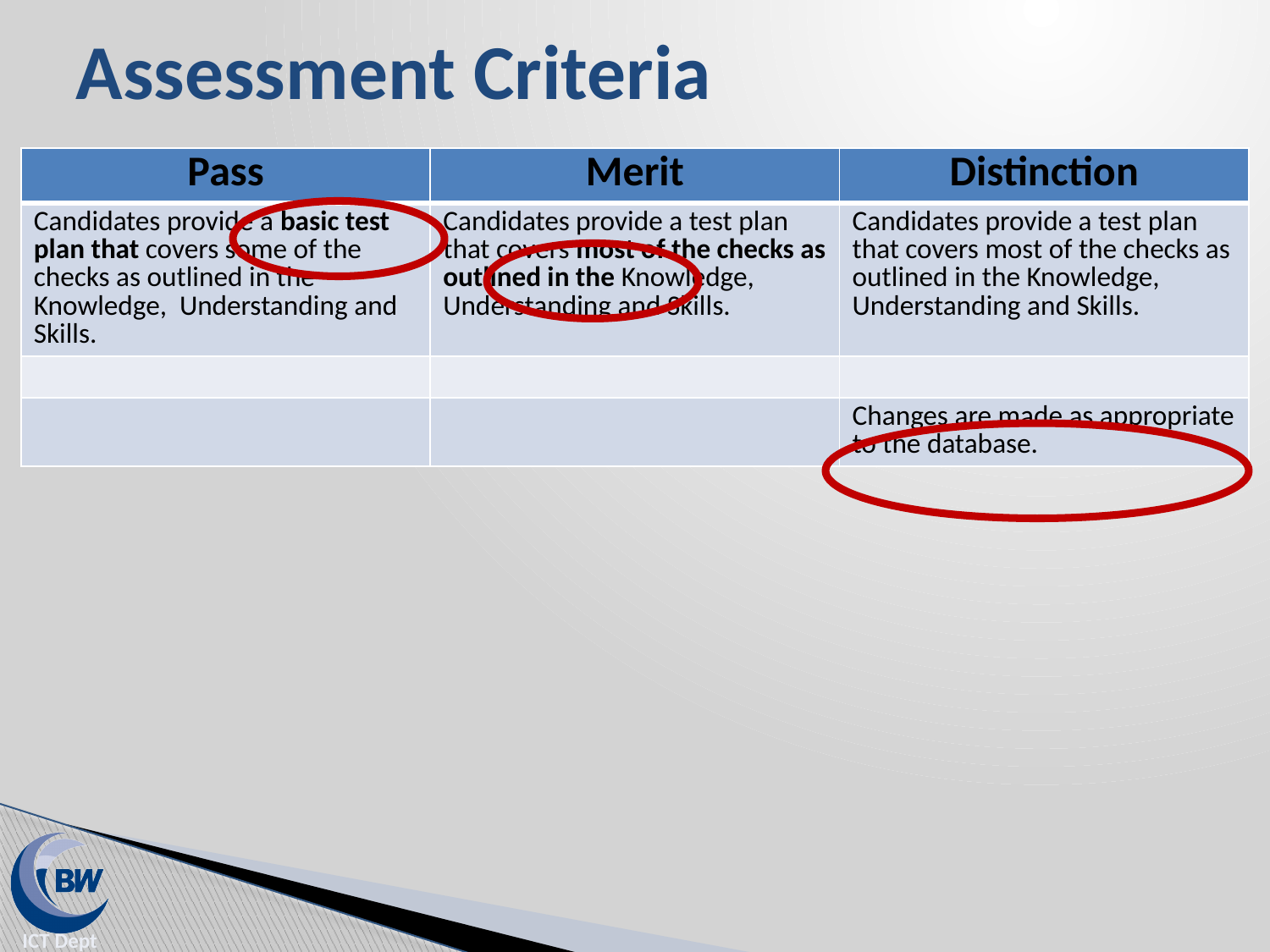

# Assessment Criteria
| Pass | Merit | Distinction |
| --- | --- | --- |
| Candidates provide a basic test plan that covers some of the checks as outlined in the Knowledge, Understanding and Skills. | Candidates provide a test plan that covers most of the checks as outlined in the Knowledge, Understanding and Skills. | Candidates provide a test plan that covers most of the checks as outlined in the Knowledge, Understanding and Skills. |
|  |  |  |
|  |  | Changes are made as appropriate to the database. |